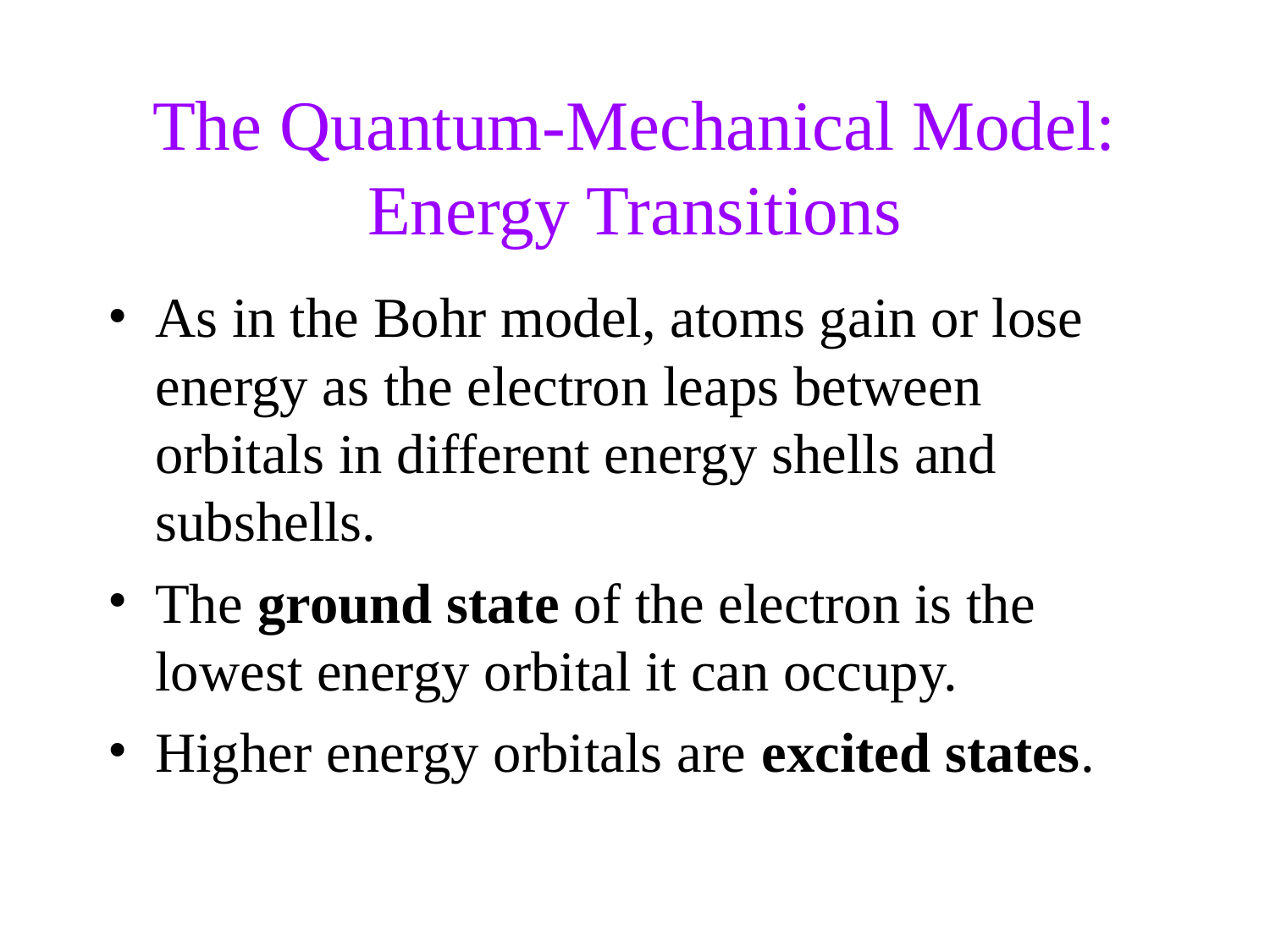

The Quantum-Mechanical Model:
Energy Transitions
As in the Bohr model, atoms gain or lose energy as the electron leaps between orbitals in different energy shells and subshells.
The ground state of the electron is the lowest energy orbital it can occupy.
Higher energy orbitals are excited states.